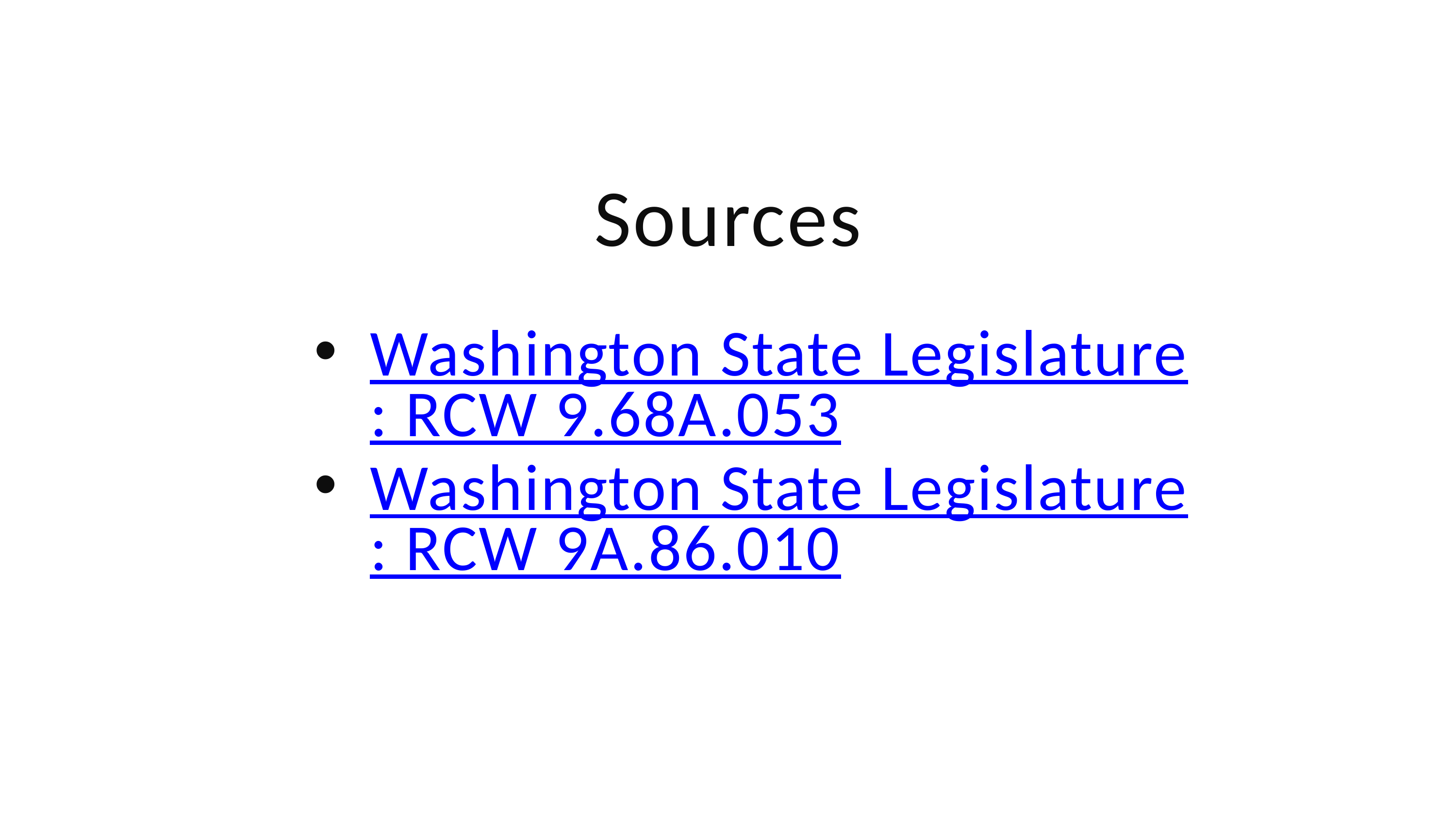

Sources
Washington State Legislature: RCW 9.68A.053
Washington State Legislature: RCW 9A.86.010